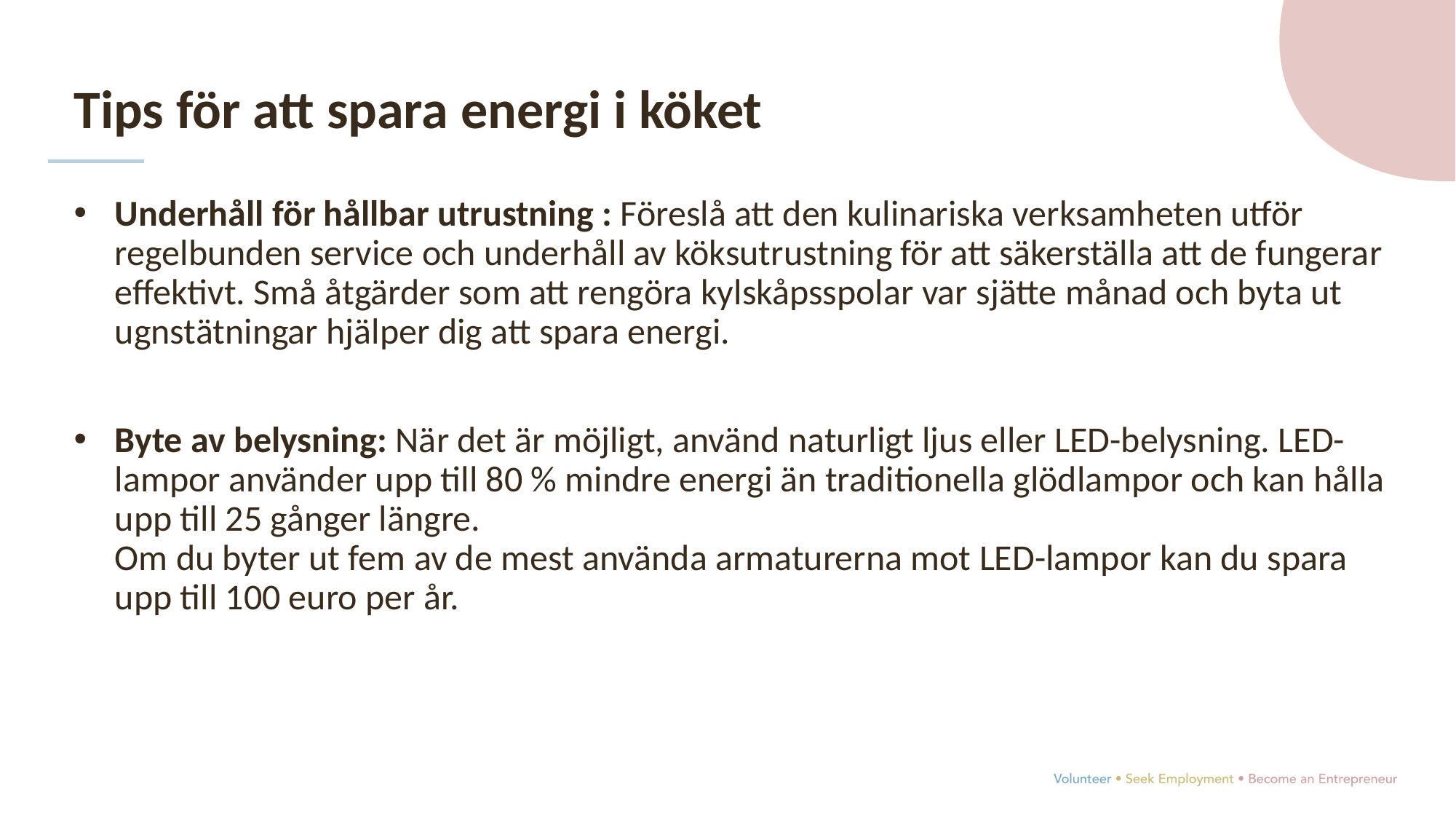

Tips för att spara energi i köket

Underhåll för hållbar utrustning : Föreslå att den kulinariska verksamheten utför regelbunden service och underhåll av köksutrustning för att säkerställa att de fungerar effektivt. Små åtgärder som att rengöra kylskåpsspolar var sjätte månad och byta ut ugnstätningar hjälper dig att spara energi.

Byte av belysning: När det är möjligt, använd naturligt ljus eller LED-belysning. LED-lampor använder upp till 80 % mindre energi än traditionella glödlampor och kan hålla upp till 25 gånger längre.
Om du byter ut fem av de mest använda armaturerna mot LED-lampor kan du spara upp till 100 euro per år.